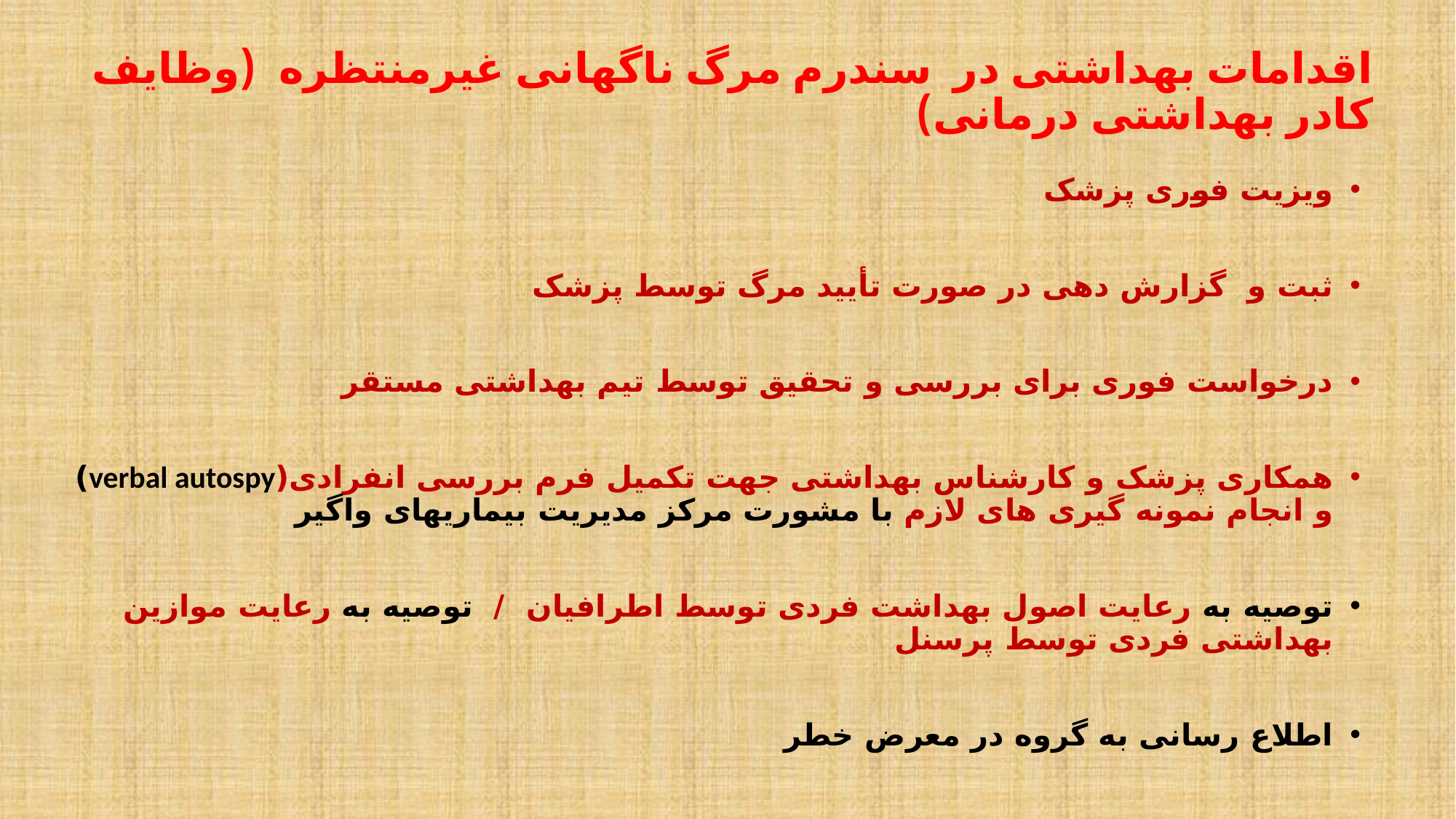

# اقدامات بهداشتی در  سندرم مرگ ناگهانی غیرمنتظره  (وظایف کادر بهداشتی درمانی)
ویزیت فوری پزشک

ثبت و  گزارش دهی در صورت تأیید مرگ توسط پزشک

درخواست فوری برای بررسی و تحقیق توسط تیم بهداشتی مستقر

همکاری پزشک و کارشناس بهداشتی جهت تکمیل فرم بررسی انفرادی(verbal autospy) و انجام نمونه گیری های لازم با مشورت مرکز مدیریت بیماریهای واگیر

توصیه به رعایت اصول بهداشت فردی توسط اطرافیان  /  توصیه به رعایت موازین بهداشتی فردی توسط پرسنل

اطلاع رسانی به گروه در معرض خطر